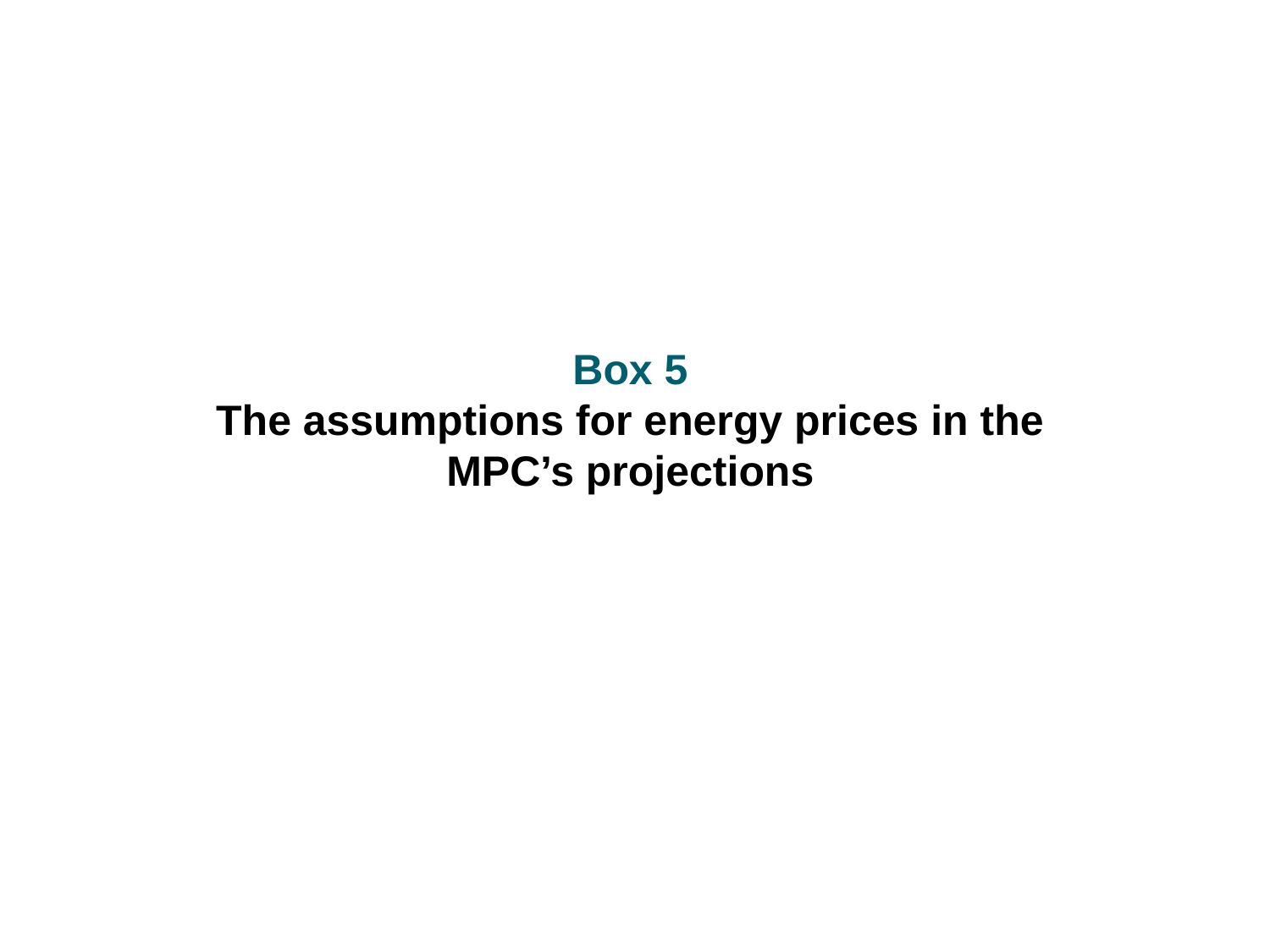

Box 5
The assumptions for energy prices in the
MPC’s projections